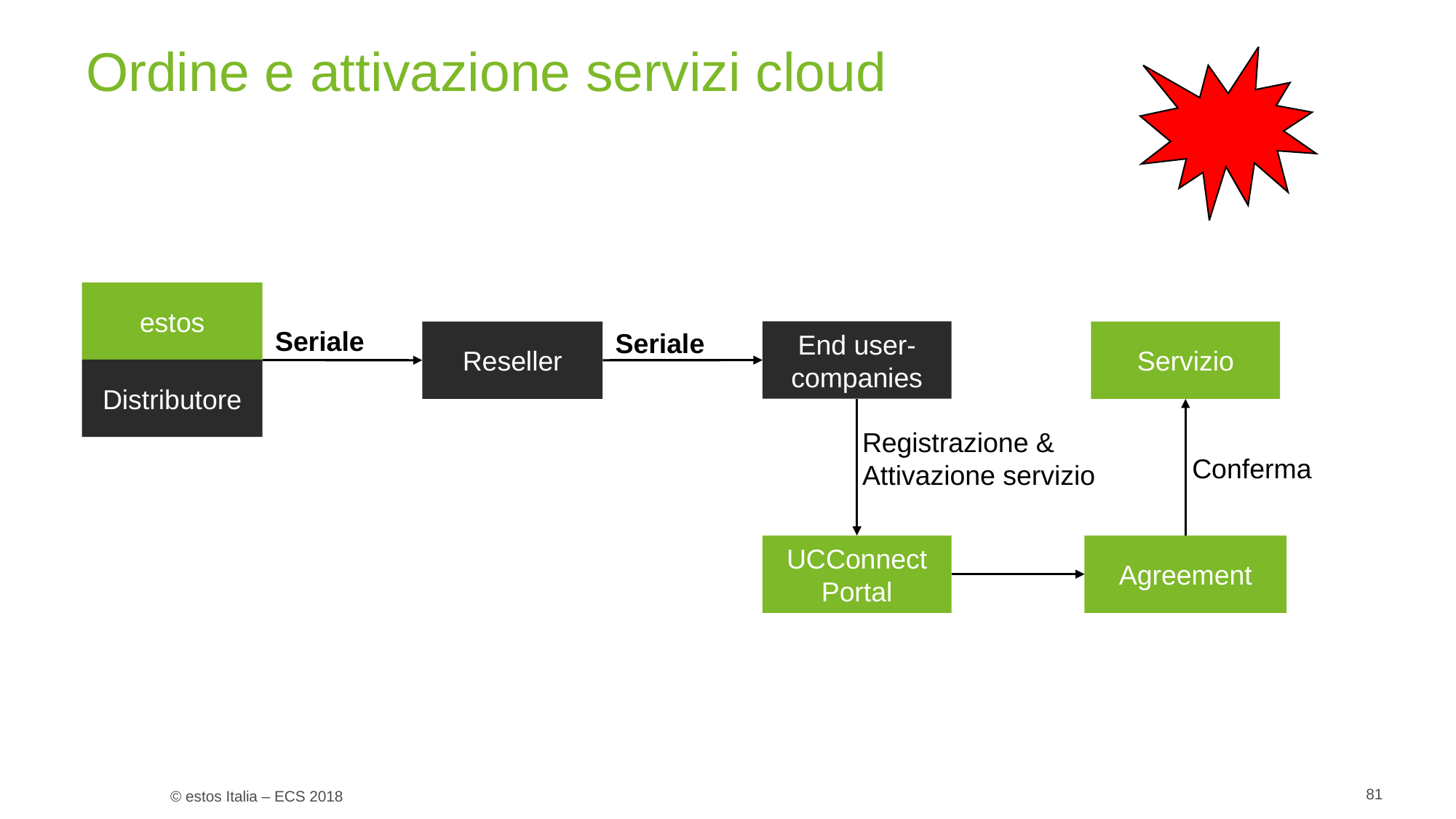

# Ordine e attivazione servizi cloud

estos
Seriale

Seriale

End user-companies
Reseller
Servizio
Distributore
Registrazione &
Attivazione servizio
Conferma
UCConnect
Portal
Agreement

81
© estos Italia – ECS 2018